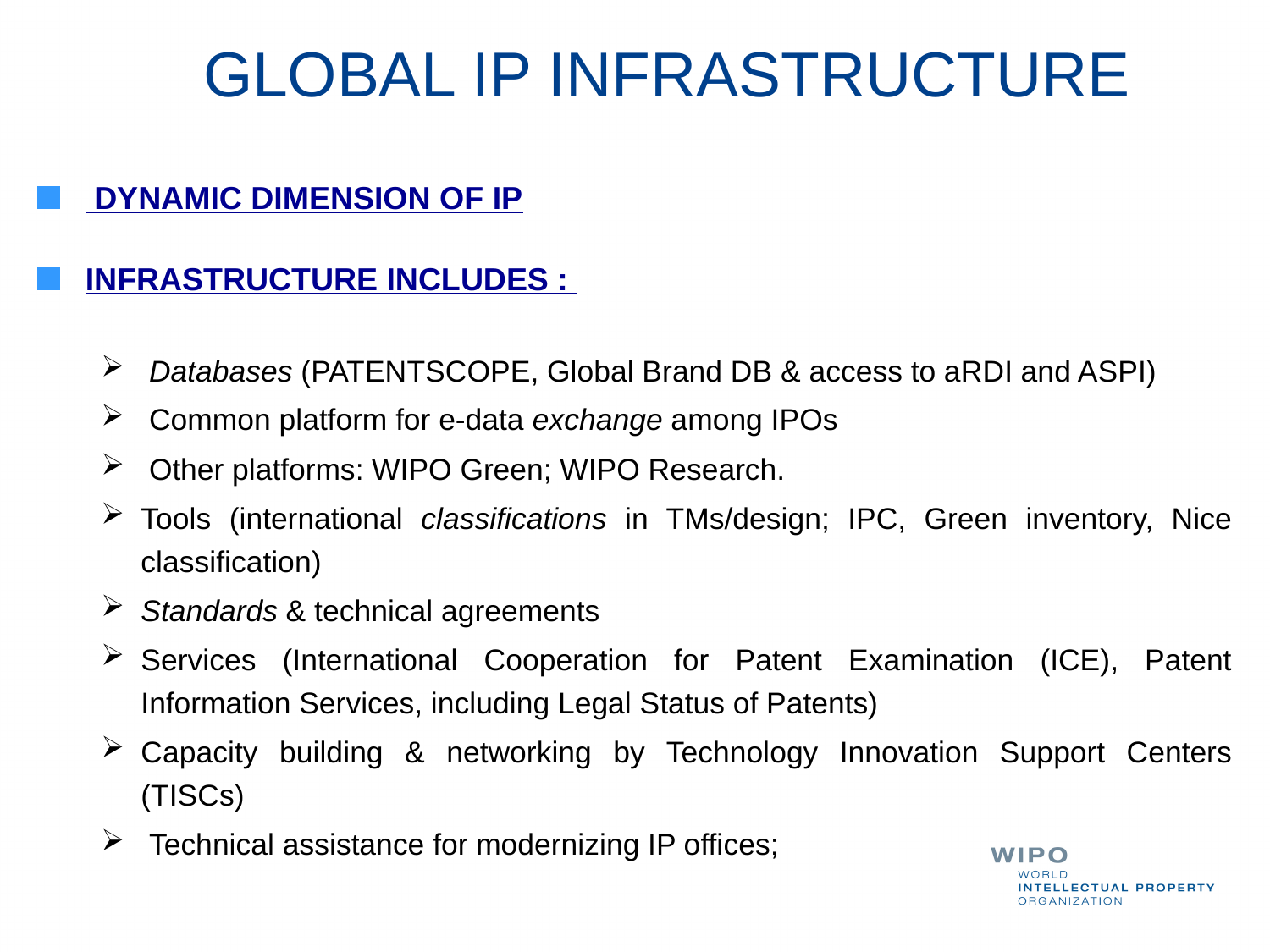

# GLOBAL IP INFRASTRUCTURE
 DYNAMIC DIMENSION OF IP

INFRASTRUCTURE INCLUDES :

 Databases (PATENTSCOPE, Global Brand DB & access to aRDI and ASPI)
 Common platform for e-data exchange among IPOs
 Other platforms: WIPO Green; WIPO Research.
Tools (international classifications in TMs/design; IPC, Green inventory, Nice classification)
Standards & technical agreements
Services (International Cooperation for Patent Examination (ICE), Patent Information Services, including Legal Status of Patents)
Capacity building & networking by Technology Innovation Support Centers (TISCs)
 Technical assistance for modernizing IP offices;